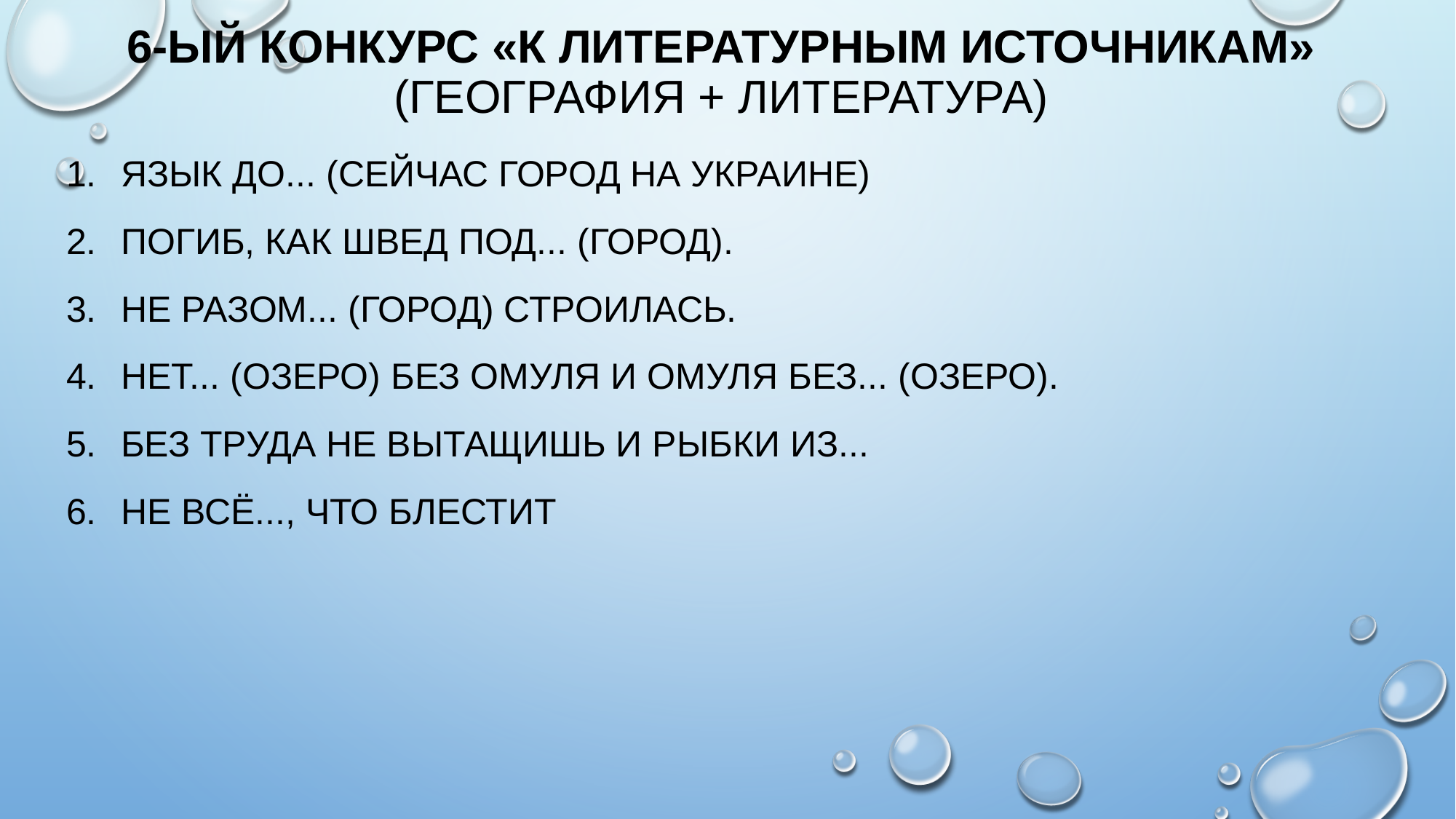

# 6-ый конкурс «К литературным источникам» (география + литература)
Язык до... (сейчас город на Украине)
Погиб, как швед под... (город).
Не разом... (город) строилась.
Нет... (озеро) без омуля и омуля без... (озеро).
Без труда не вытащишь и рыбки из...
Не всё..., что блестит